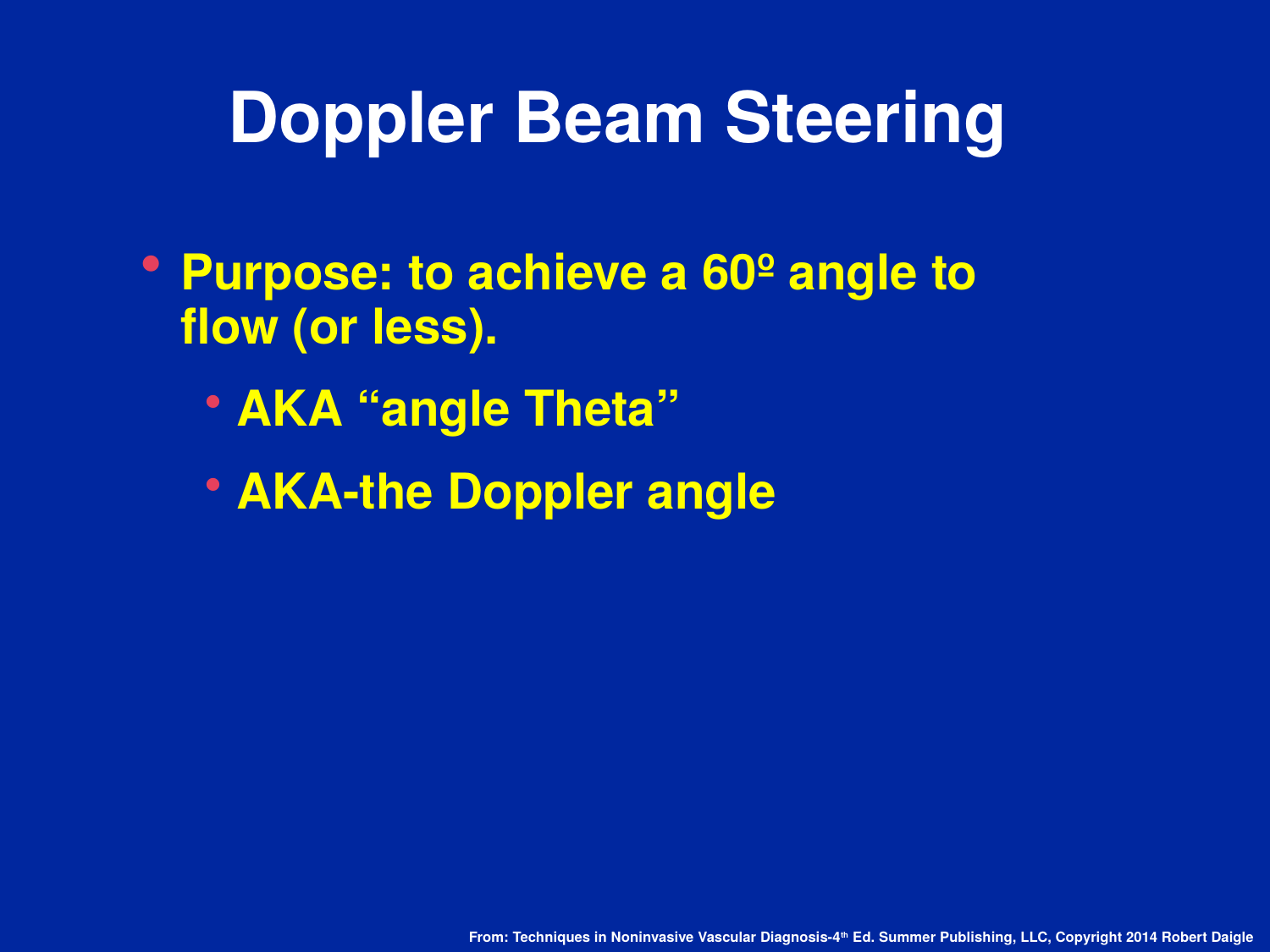

# Doppler Beam Steering
Purpose: to achieve a 60º angle to flow (or less).
AKA “angle Theta”
AKA-the Doppler angle